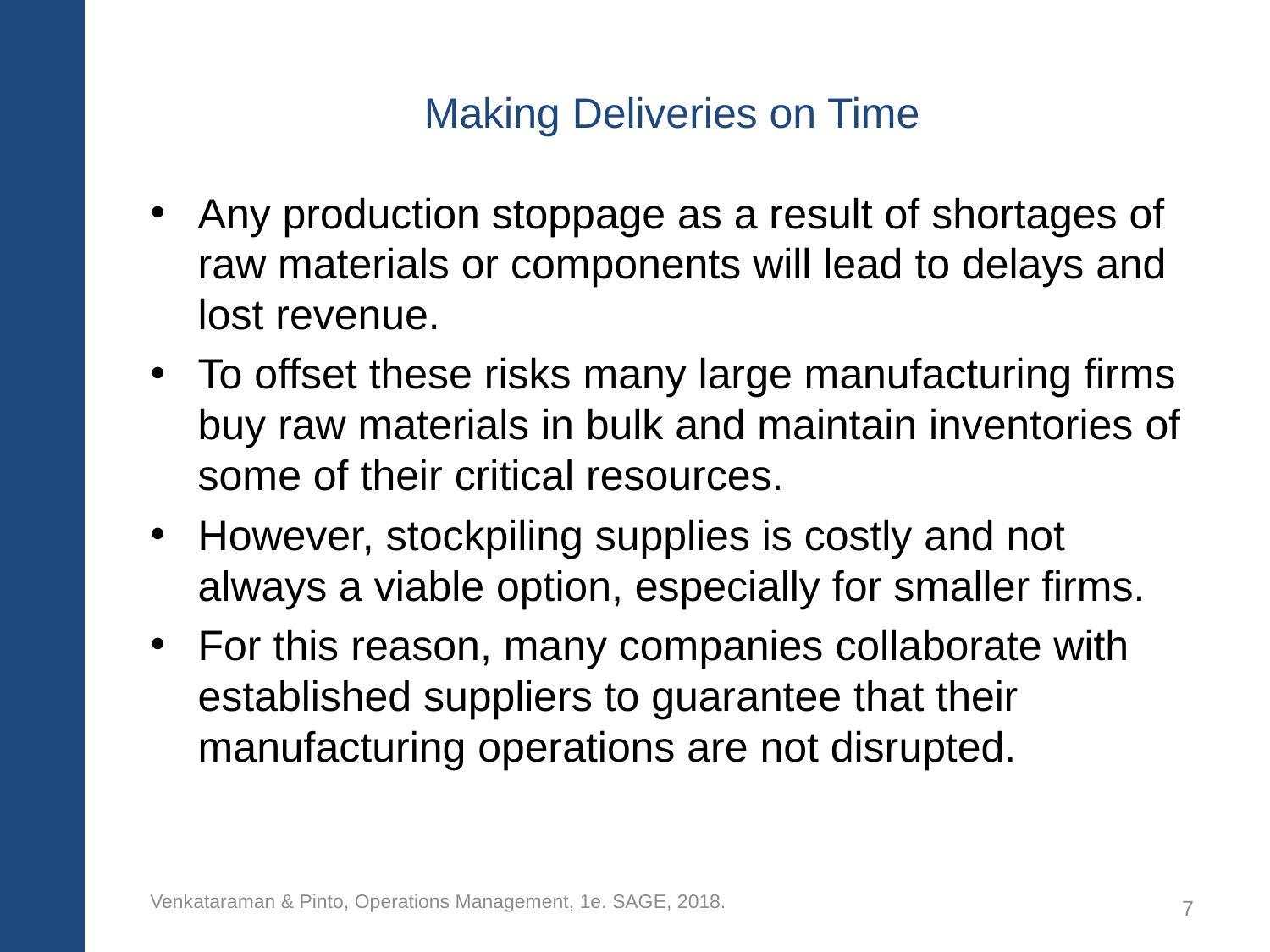

# Making Deliveries on Time
Any production stoppage as a result of shortages of raw materials or components will lead to delays and lost revenue.
To offset these risks many large manufacturing firms buy raw materials in bulk and maintain inventories of some of their critical resources.
However, stockpiling supplies is costly and not always a viable option, especially for smaller firms.
For this reason, many companies collaborate with established suppliers to guarantee that their manufacturing operations are not disrupted.
Venkataraman & Pinto, Operations Management, 1e. SAGE, 2018.
7